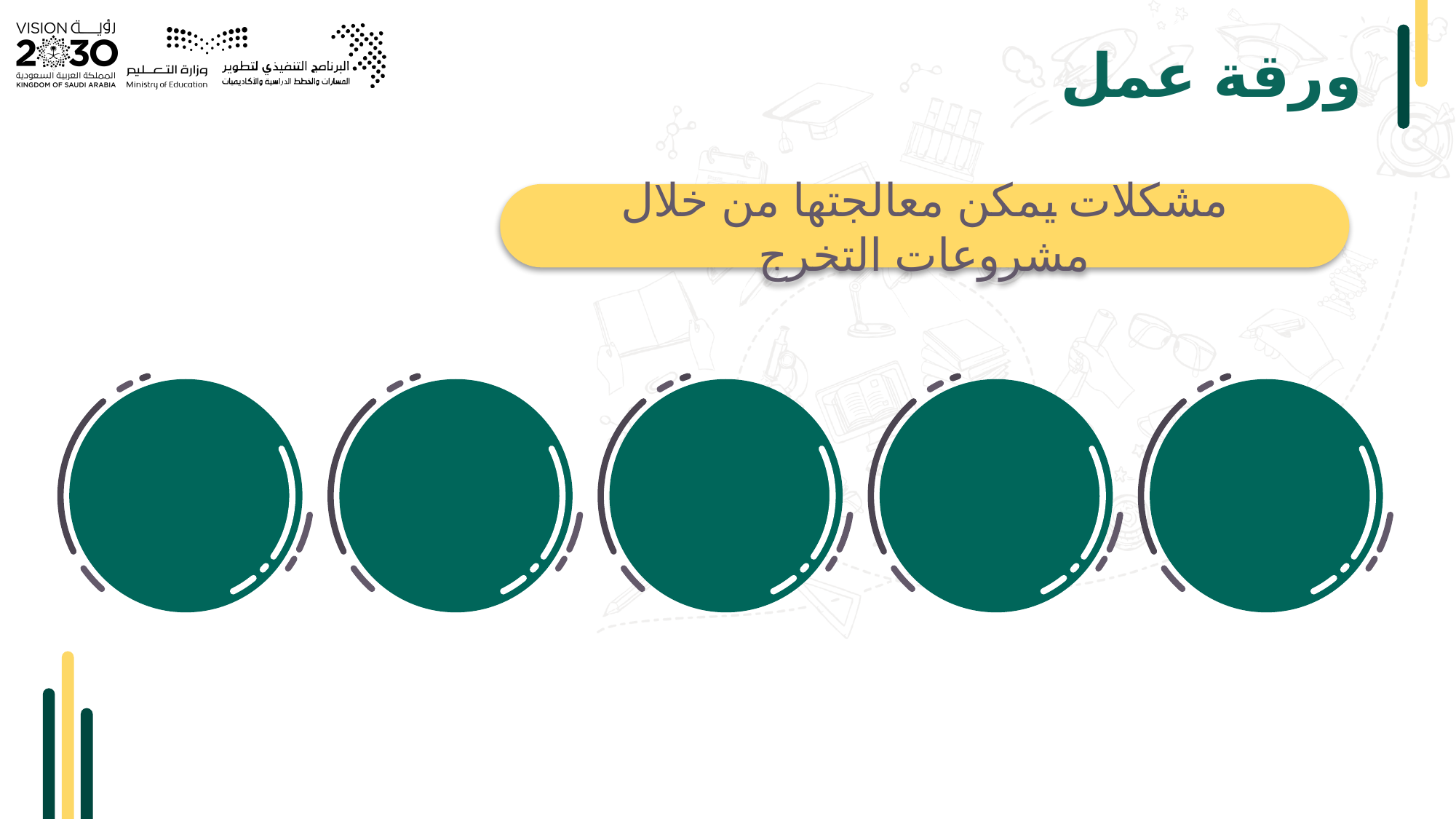

# ورقة عمل

مشكلات يمكن معالجتها من خلال مشروعات التخرج